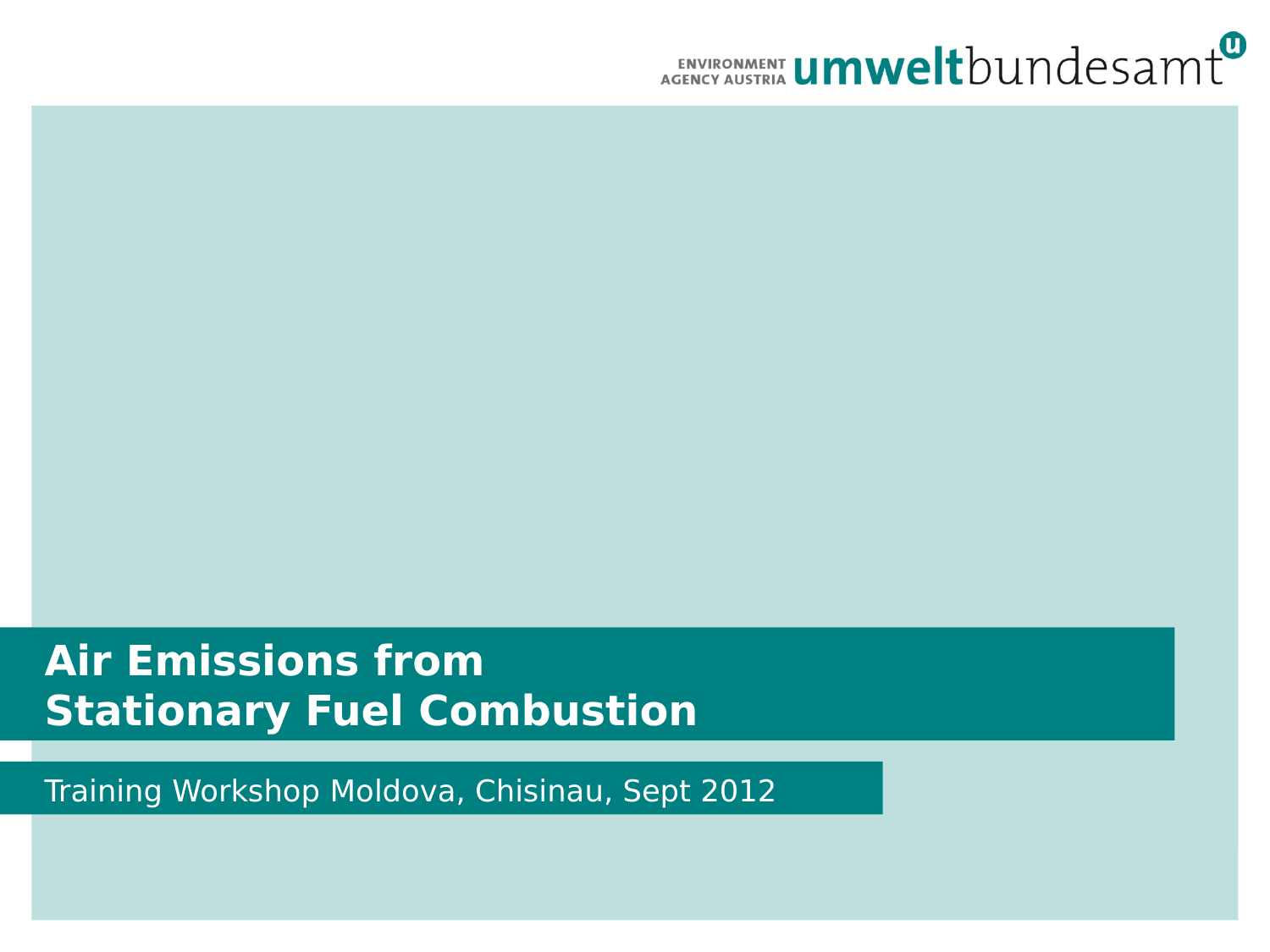

# Air Emissions from Stationary Fuel Combustion

Training Workshop Moldova, Chisinau, Sept 2012
1